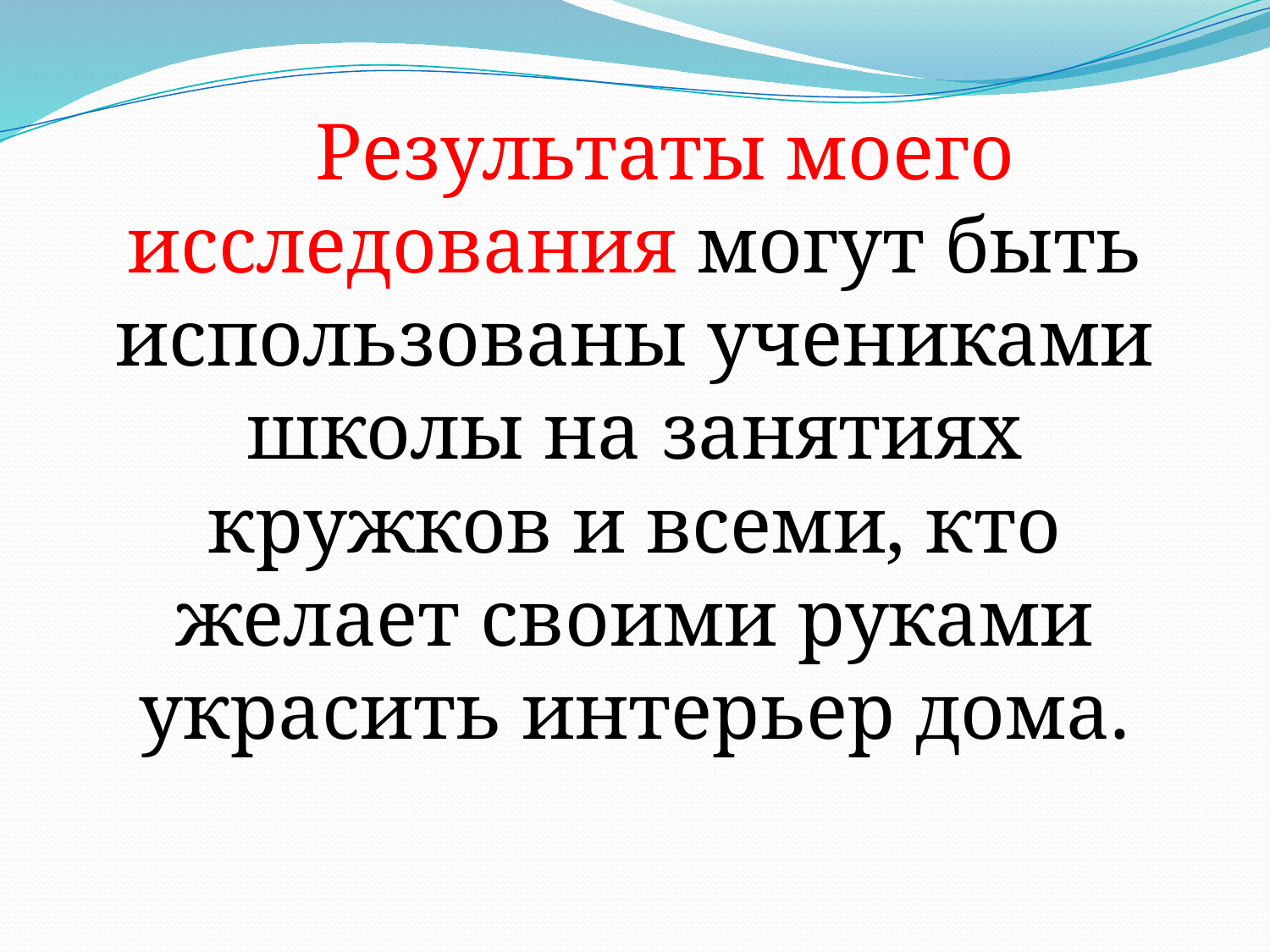

Результаты моего исследования могут быть использованы учениками школы на занятиях кружков и всеми, кто желает своими руками украсить интерьер дома.

#